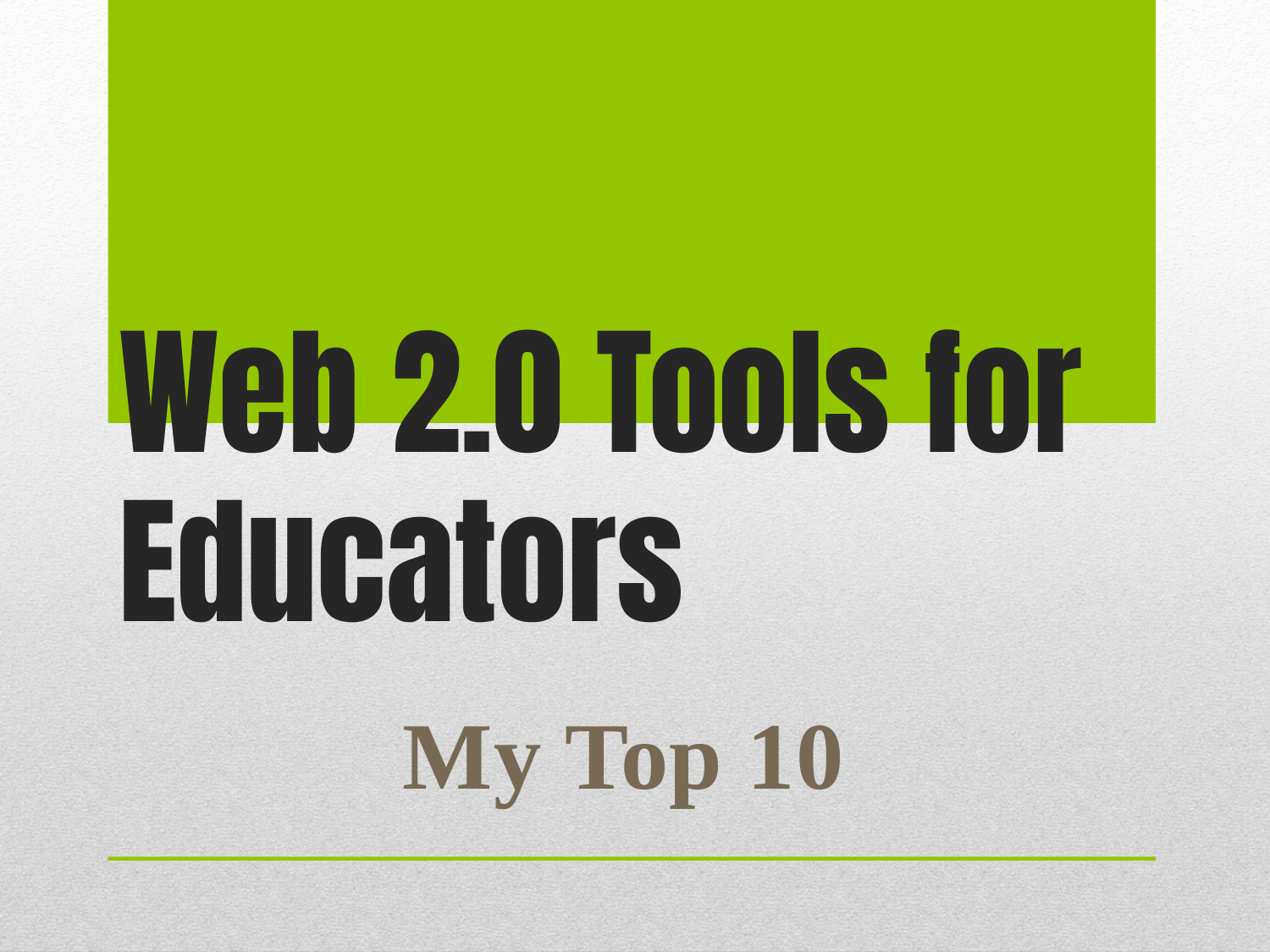

# Web 2.0 Tools for Educators
My Top 10